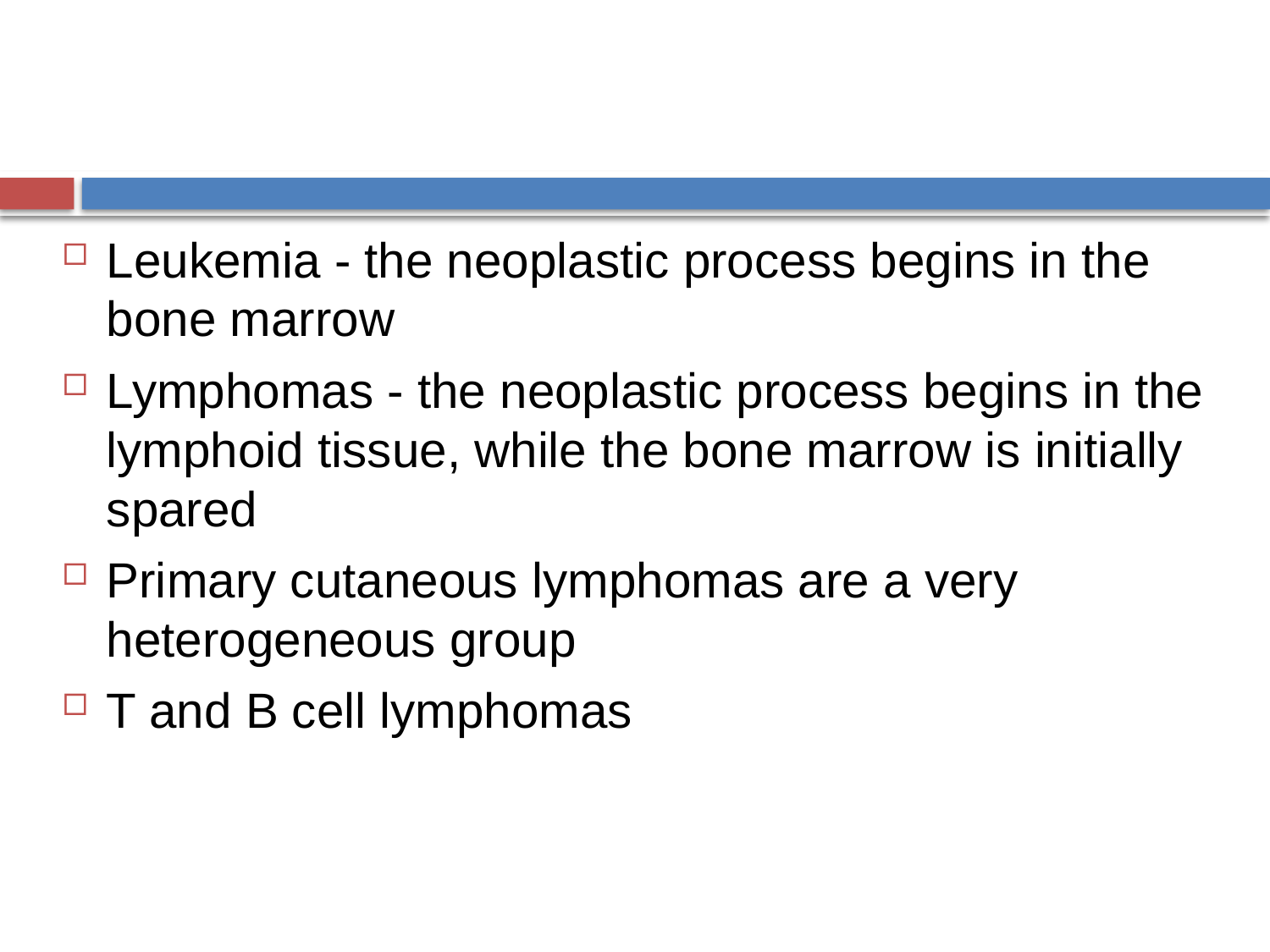

#
Leukemia - the neoplastic process begins in the bone marrow
Lymphomas - the neoplastic process begins in the lymphoid tissue, while the bone marrow is initially spared
Primary cutaneous lymphomas are a very heterogeneous group
T and B cell lymphomas